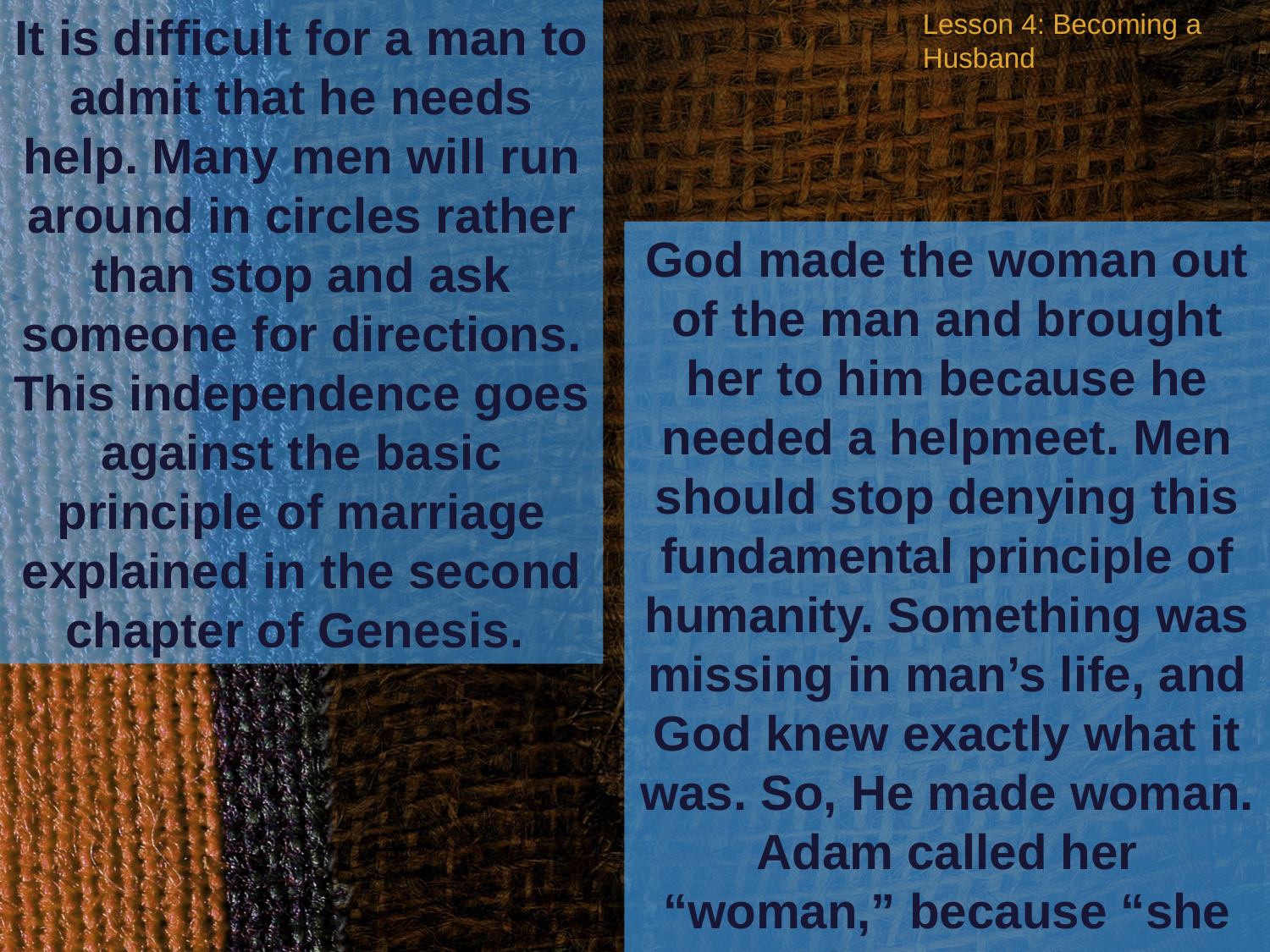

It is difficult for a man to admit that he needs help. Many men will run around in circles rather than stop and ask someone for directions. This independence goes against the basic principle of marriage explained in the second chapter of Genesis.
Lesson 4: Becoming a Husband
God made the woman out of the man and brought her to him because he needed a helpmeet. Men should stop denying this fundamental principle of humanity. Something was missing in man’s life, and God knew exactly what it was. So, He made woman. Adam called her “woman,” because “she was taken out of man.”